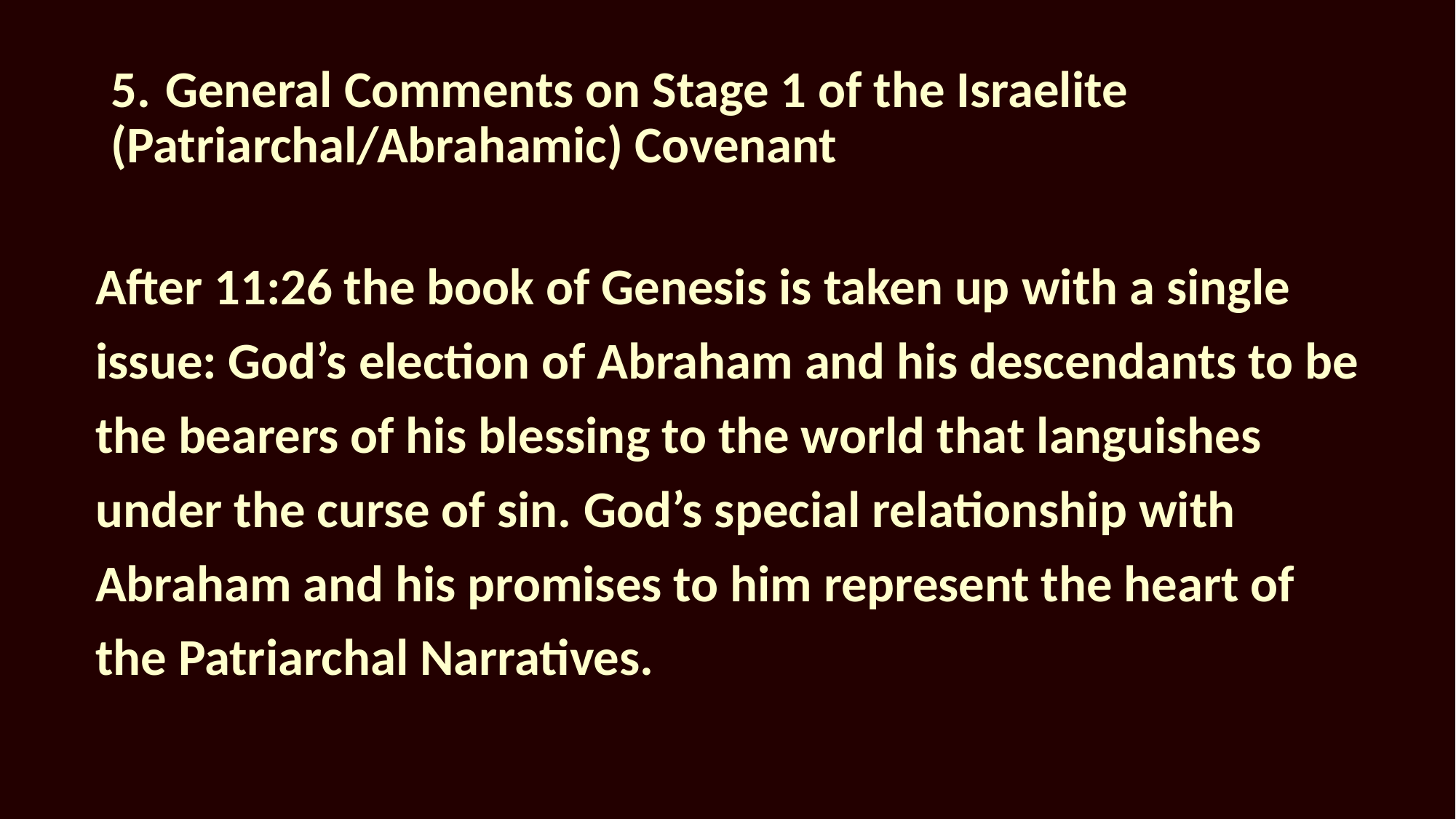

# 5.	General Comments on Stage 1 of the Israelite 	(Patriarchal/Abrahamic) Covenant
After 11:26 the book of Genesis is taken up with a single issue: God’s election of Abraham and his descendants to be the bearers of his blessing to the world that languishes under the curse of sin. God’s special relationship with Abraham and his promises to him represent the heart of the Patriarchal Narratives.